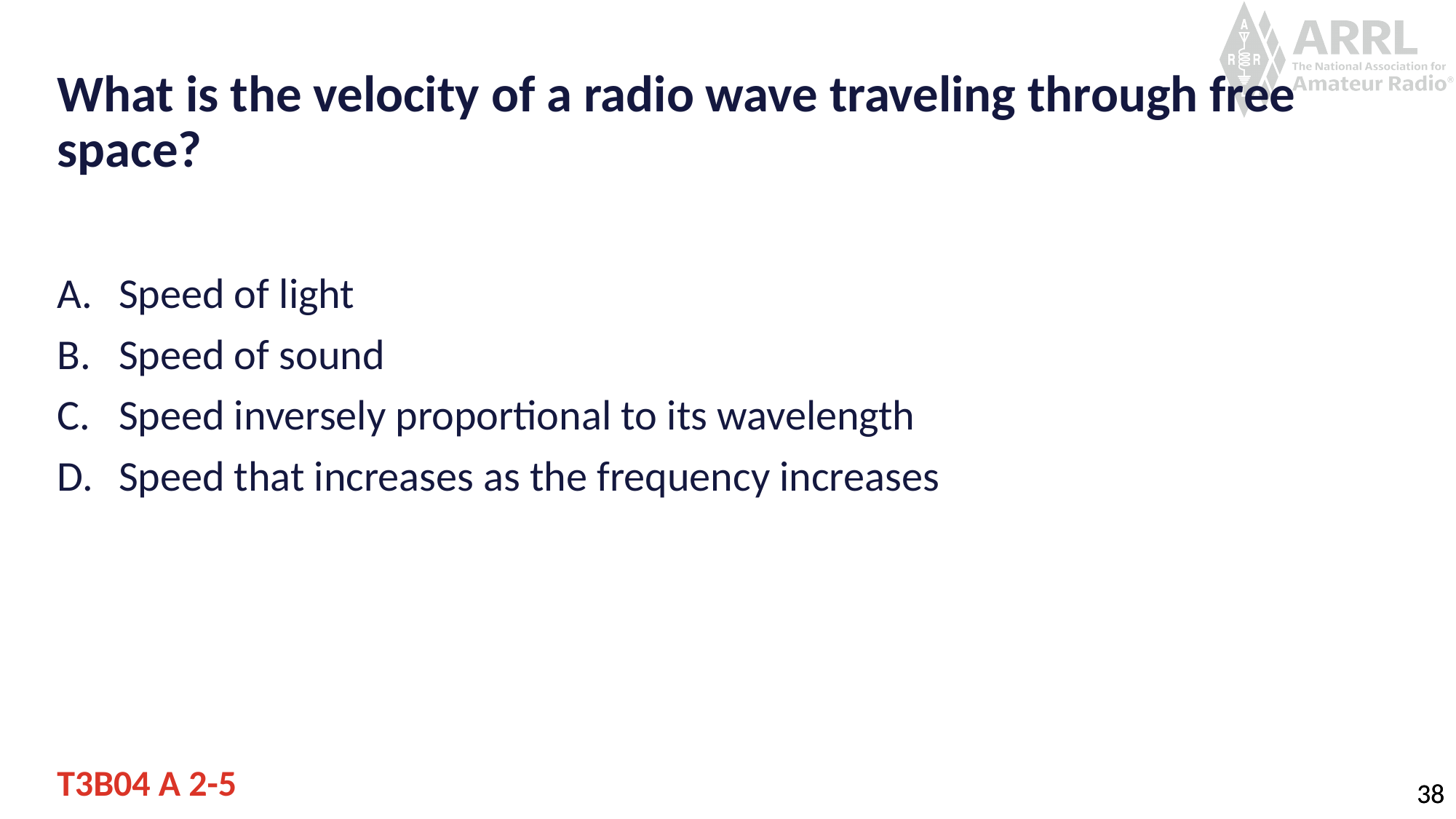

# What is the velocity of a radio wave traveling through free space?
Speed of light
Speed of sound
Speed inversely proportional to its wavelength
Speed that increases as the frequency increases
T3B04 A 2-5